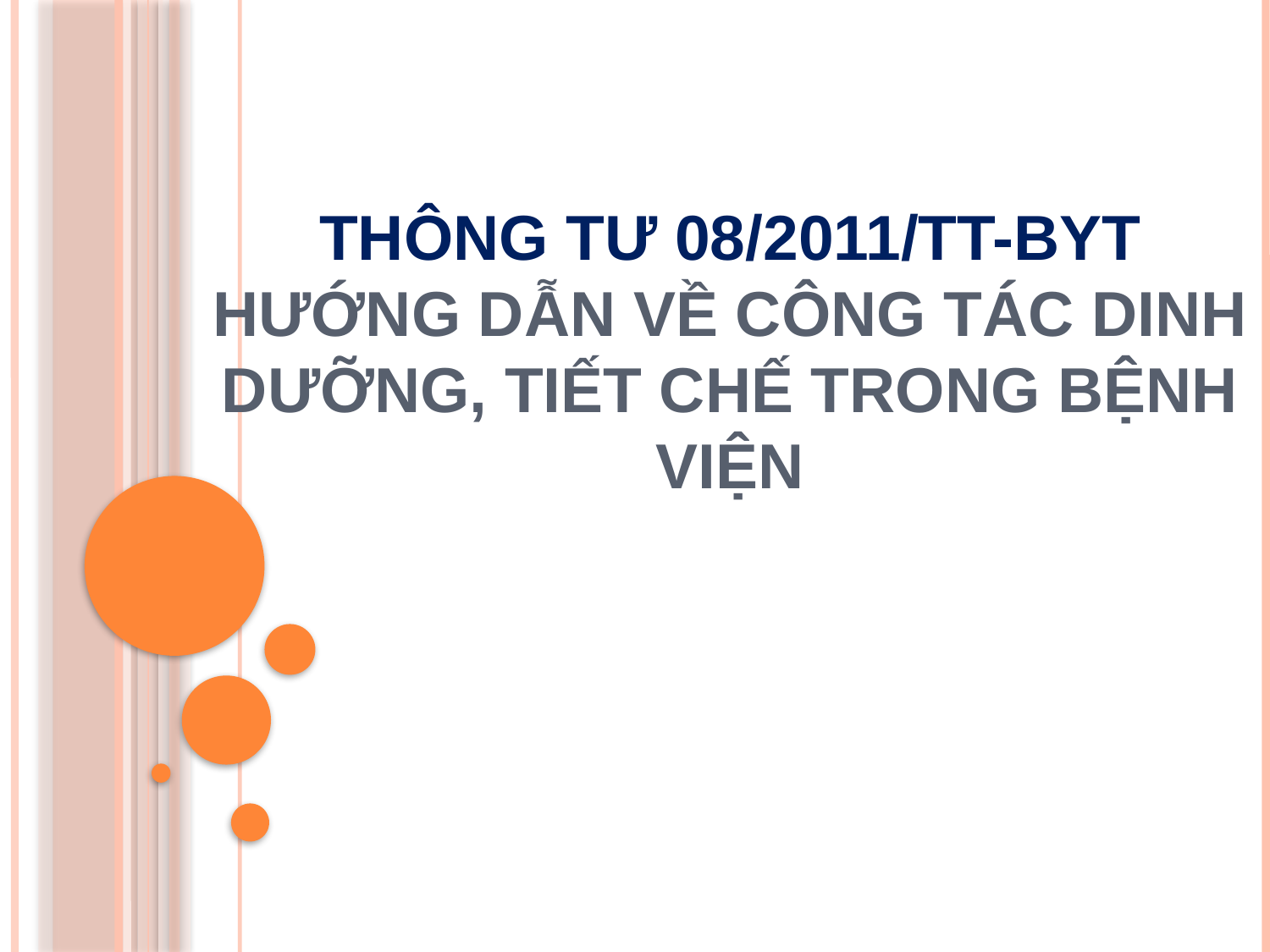

# THÔNG TƯ 08/2011/TT-BYT Hướng dẫn về công tác dinh dưỡng, tiết chế trong bệnh viện